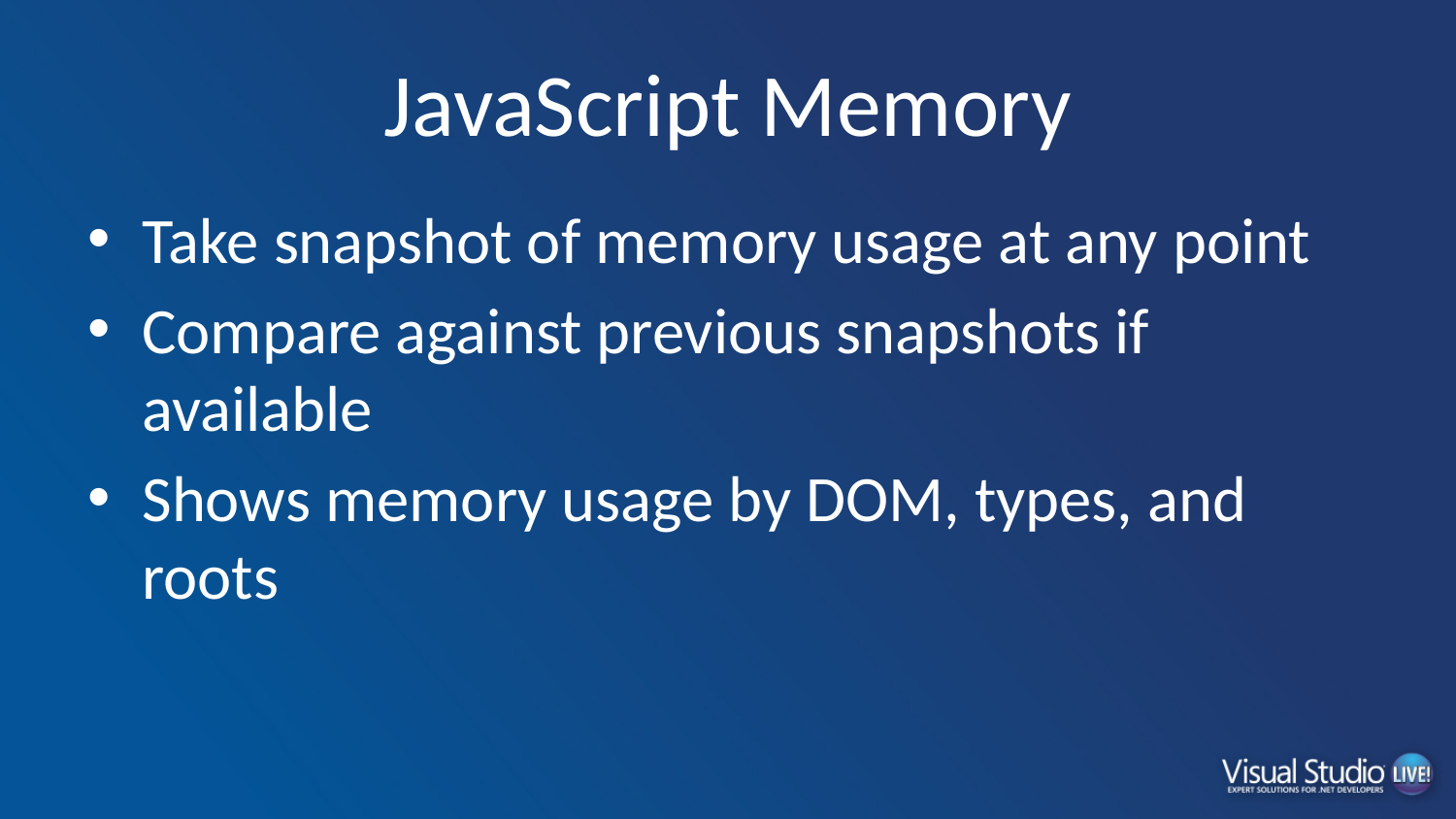

# JavaScript Memory
Take snapshot of memory usage at any point
Compare against previous snapshots if available
Shows memory usage by DOM, types, and roots